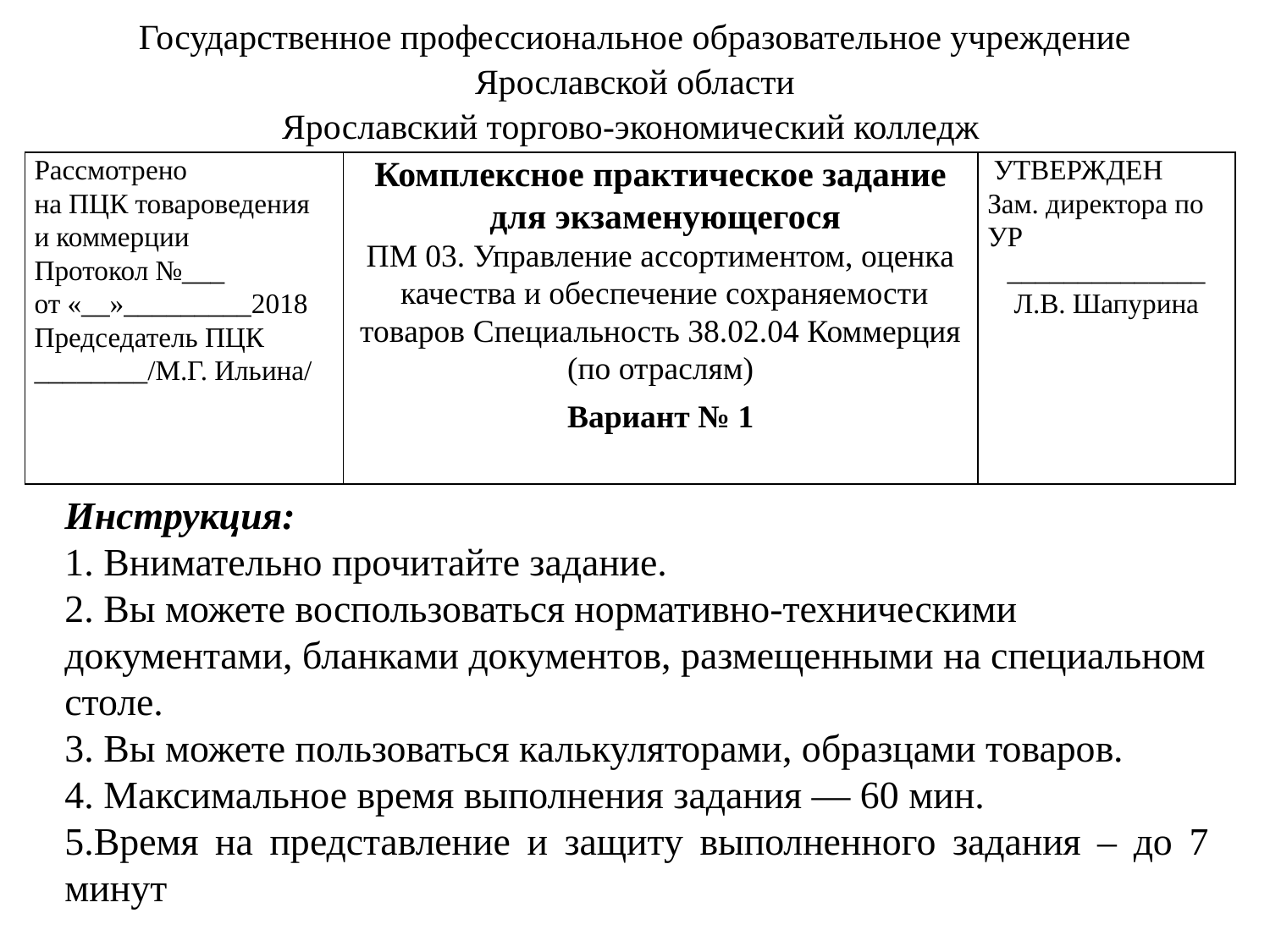

Государственное профессиональное образовательное учреждение
 Ярославской области
Ярославский торгово-экономический колледж
| Рассмотрено на ПЦК товароведения и коммерции Протокол №\_\_\_ от «\_\_»\_\_\_\_\_\_\_\_\_2018 Председатель ПЦК \_\_\_\_\_\_\_\_/М.Г. Ильина/ | Комплексное практическое задание для экзаменующегося ПМ 03. Управление ассортиментом, оценка качества и обеспечение сохраняемости товаров Специальность 38.02.04 Коммерция (по отраслям) Вариант № 1 | УТВЕРЖДЕН Зам. директора по УР \_\_\_\_\_\_\_\_\_\_\_\_\_\_ Л.В. Шапурина |
| --- | --- | --- |
Инструкция:
1. Внимательно прочитайте задание.
2. Вы можете воспользоваться нормативно-техническими документами, бланками документов, размещенными на специальном столе.
3. Вы можете пользоваться калькуляторами, образцами товаров.
4. Максимальное время выполнения задания — 60 мин.
5.Время на представление и защиту выполненного задания – до 7 минут